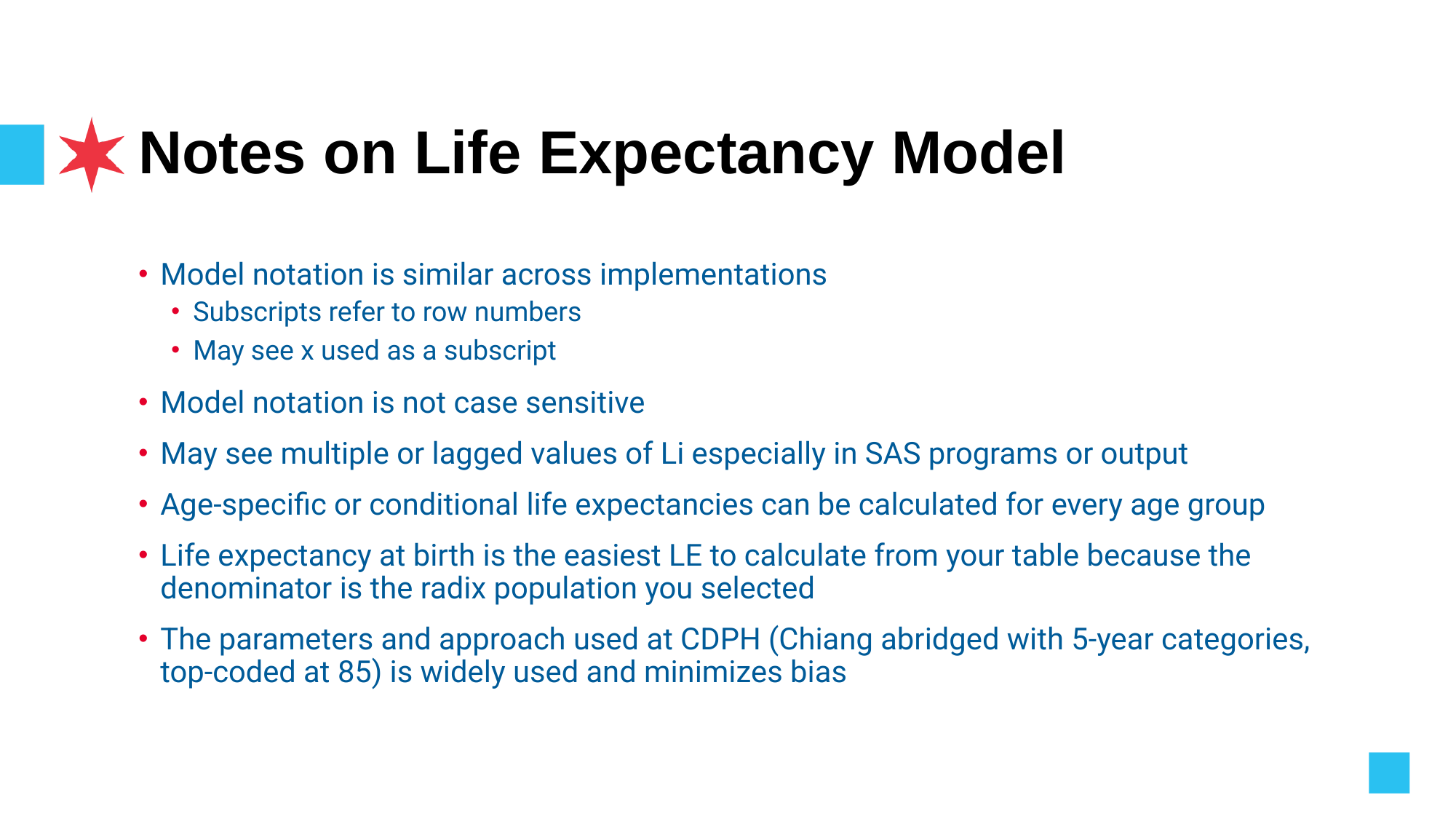

# Notes on Life Expectancy Model
Model notation is similar across implementations
Subscripts refer to row numbers
May see x used as a subscript
Model notation is not case sensitive
May see multiple or lagged values of Li especially in SAS programs or output
Age-specific or conditional life expectancies can be calculated for every age group
Life expectancy at birth is the easiest LE to calculate from your table because the denominator is the radix population you selected
The parameters and approach used at CDPH (Chiang abridged with 5-year categories, top-coded at 85) is widely used and minimizes bias